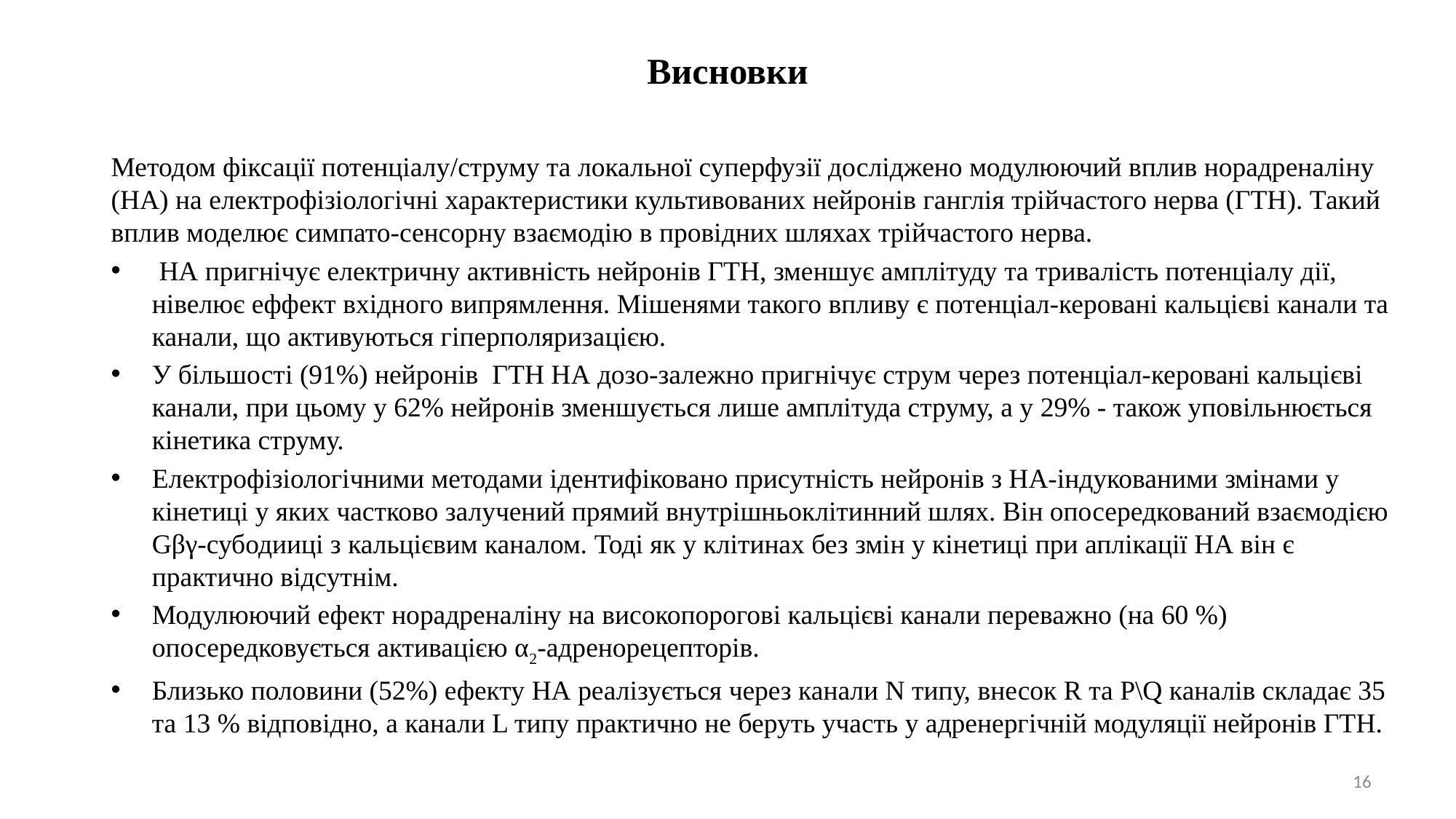

# Висновки
Методом фіксації потенціалу/струму та локальної суперфузії досліджено модулюючий вплив норадреналіну (НА) на електрофізіологічні характеристики культивованих нейронів ганглія трійчастого нерва (ГТН). Такий вплив моделює симпато-сенсорну взаємодію в провідних шляхах трійчастого нерва.
 НА пригнічує електричну активність нейронів ГТН, зменшує амплітуду та тривалість потенціалу дії,  нівелює еффект вхідного випрямлення. Мішенями такого впливу є потенціал-керовані кальцієві канали та канали, що активуються гіперполяризацією.
У більшості (91%) нейронів  ГТН НА дозо-залежно пригнічує струм через потенціал-керовані кальцієві  канали, при цьому у 62% нейронів зменшується лише амплітуда струму, а у 29% - також уповільнюється кінетика струму.
Електрофізіологічними методами ідентифіковано присутність нейронів з НА-індукованими змінами у кінетиці у яких частково залучений прямий внутрішньоклітинний шлях. Він опосередкований взаємодією Gβγ-субодииці з кальцієвим каналом. Тоді як у клітинах без змін у кінетиці при аплікації НА він є практично відсутнім.
Модулюючий ефект норадреналіну на високопорогові кальцієві канали переважно (на 60 %) опосередковується активацією α2-адренорецепторів.
Близько половини (52%) ефекту НА реалізується через канали N типу, внесок R та P\Q каналів складає 35 та 13 % відповідно, а канали L типу практично не беруть участь у адренергічній модуляції нейронів ГТН.

16